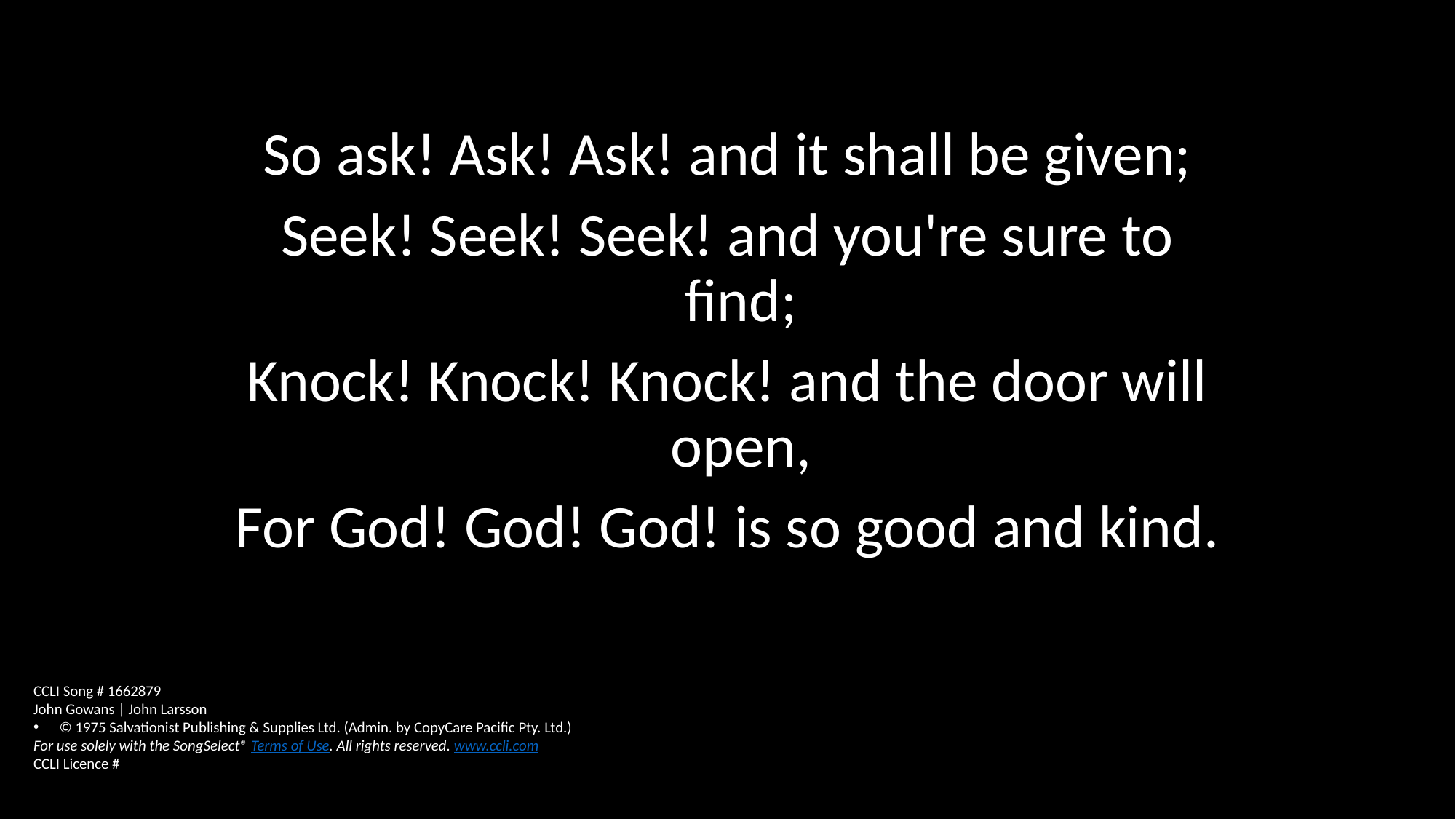

So ask! Ask! Ask! and it shall be given;
Seek! Seek! Seek! and you're sure to find;
Knock! Knock! Knock! and the door will open,
For God! God! God! is so good and kind.
CCLI Song # 1662879
John Gowans | John Larsson
© 1975 Salvationist Publishing & Supplies Ltd. (Admin. by CopyCare Pacific Pty. Ltd.)
For use solely with the SongSelect® Terms of Use. All rights reserved. www.ccli.com
CCLI Licence #